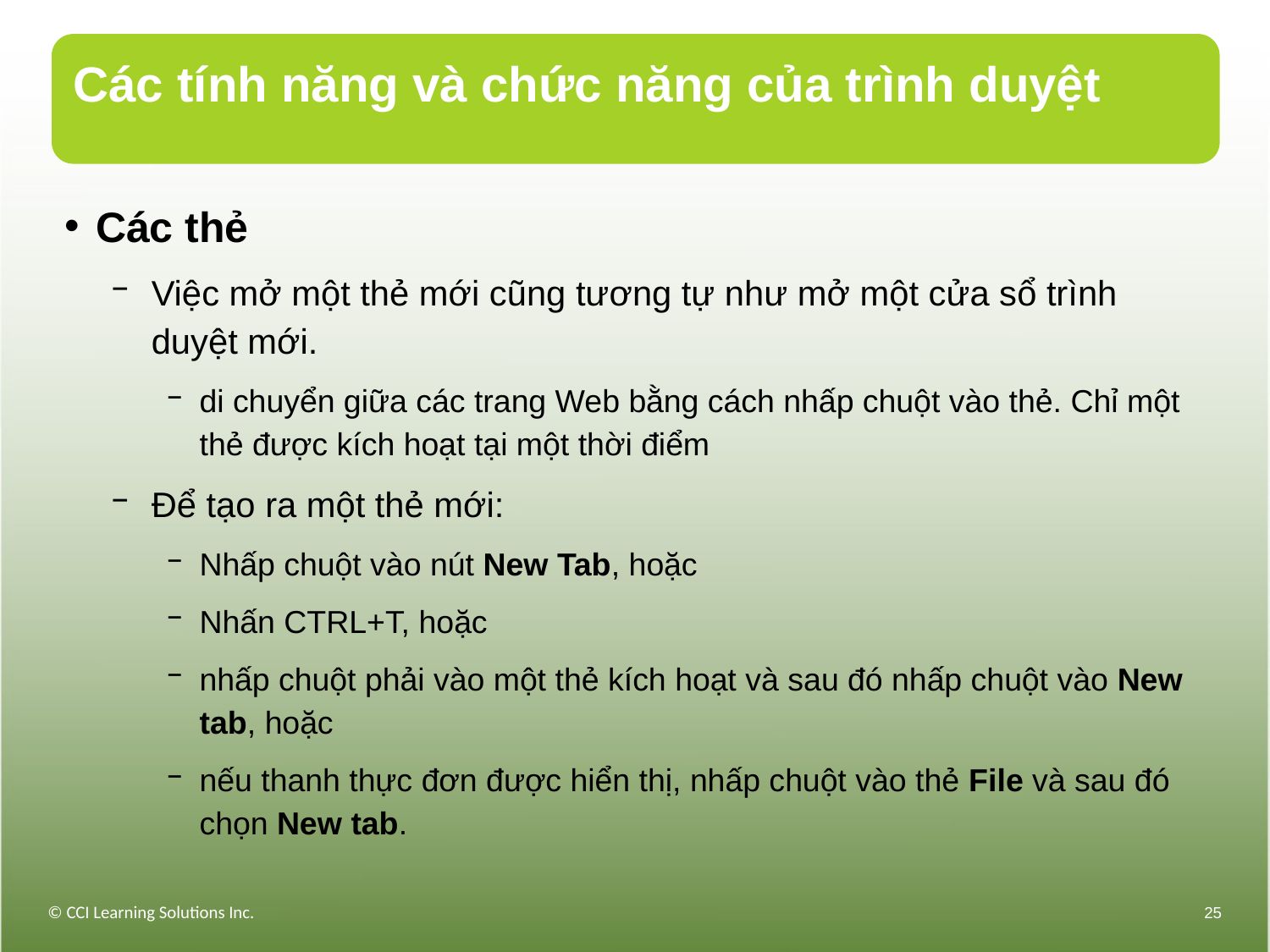

# Các tính năng và chức năng của trình duyệt
Các thẻ
Việc mở một thẻ mới cũng tương tự như mở một cửa sổ trình duyệt mới.
di chuyển giữa các trang Web bằng cách nhấp chuột vào thẻ. Chỉ một thẻ được kích hoạt tại một thời điểm
Để tạo ra một thẻ mới:
Nhấp chuột vào nút New Tab, hoặc
Nhấn CTRL+T, hoặc
nhấp chuột phải vào một thẻ kích hoạt và sau đó nhấp chuột vào New tab, hoặc
nếu thanh thực đơn được hiển thị, nhấp chuột vào thẻ File và sau đó chọn New tab.
© CCI Learning Solutions Inc.
25